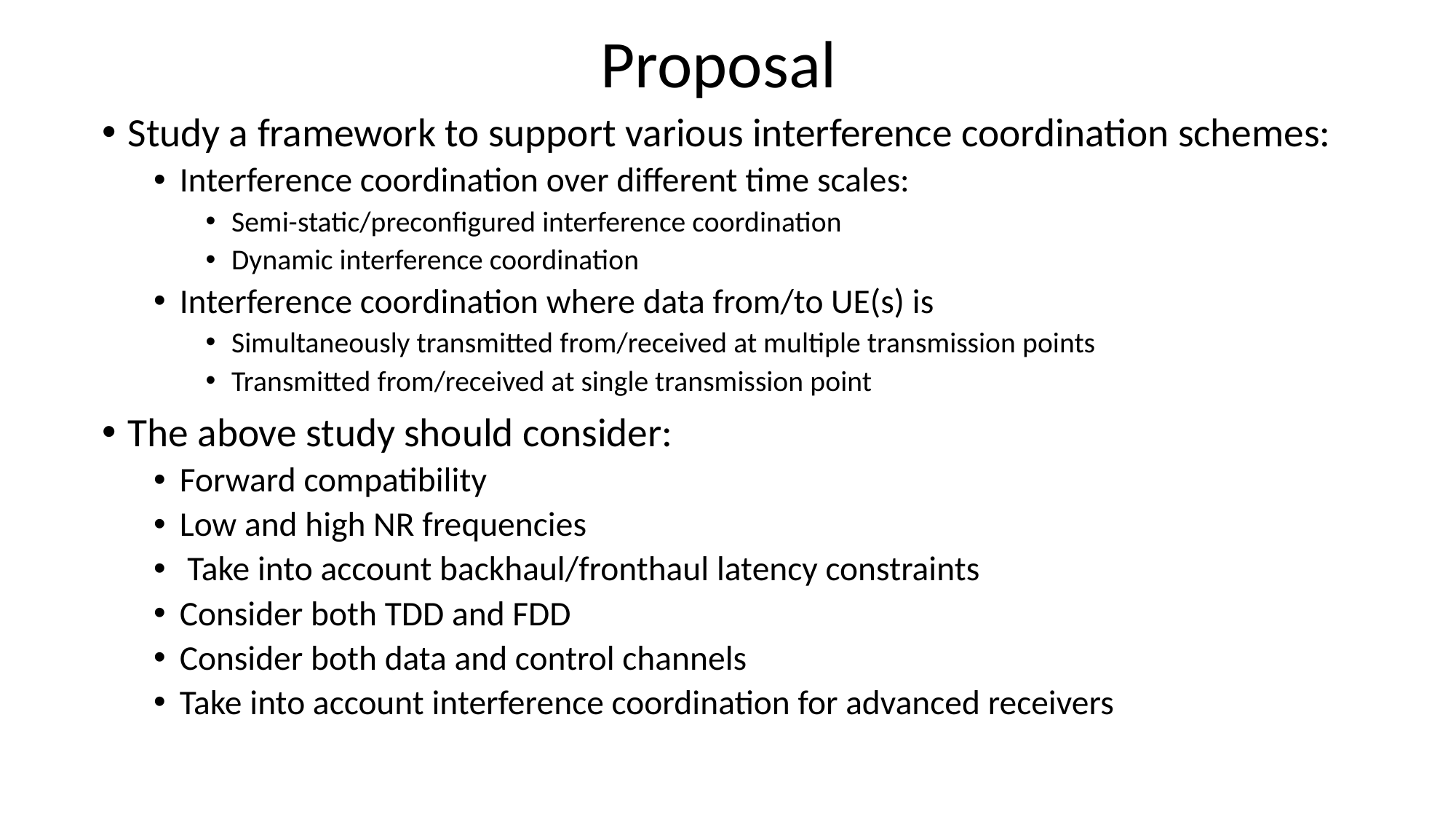

# Proposal
Study a framework to support various interference coordination schemes:
Interference coordination over different time scales:
Semi-static/preconfigured interference coordination
Dynamic interference coordination
Interference coordination where data from/to UE(s) is
Simultaneously transmitted from/received at multiple transmission points
Transmitted from/received at single transmission point
The above study should consider:
Forward compatibility
Low and high NR frequencies
 Take into account backhaul/fronthaul latency constraints
Consider both TDD and FDD
Consider both data and control channels
Take into account interference coordination for advanced receivers